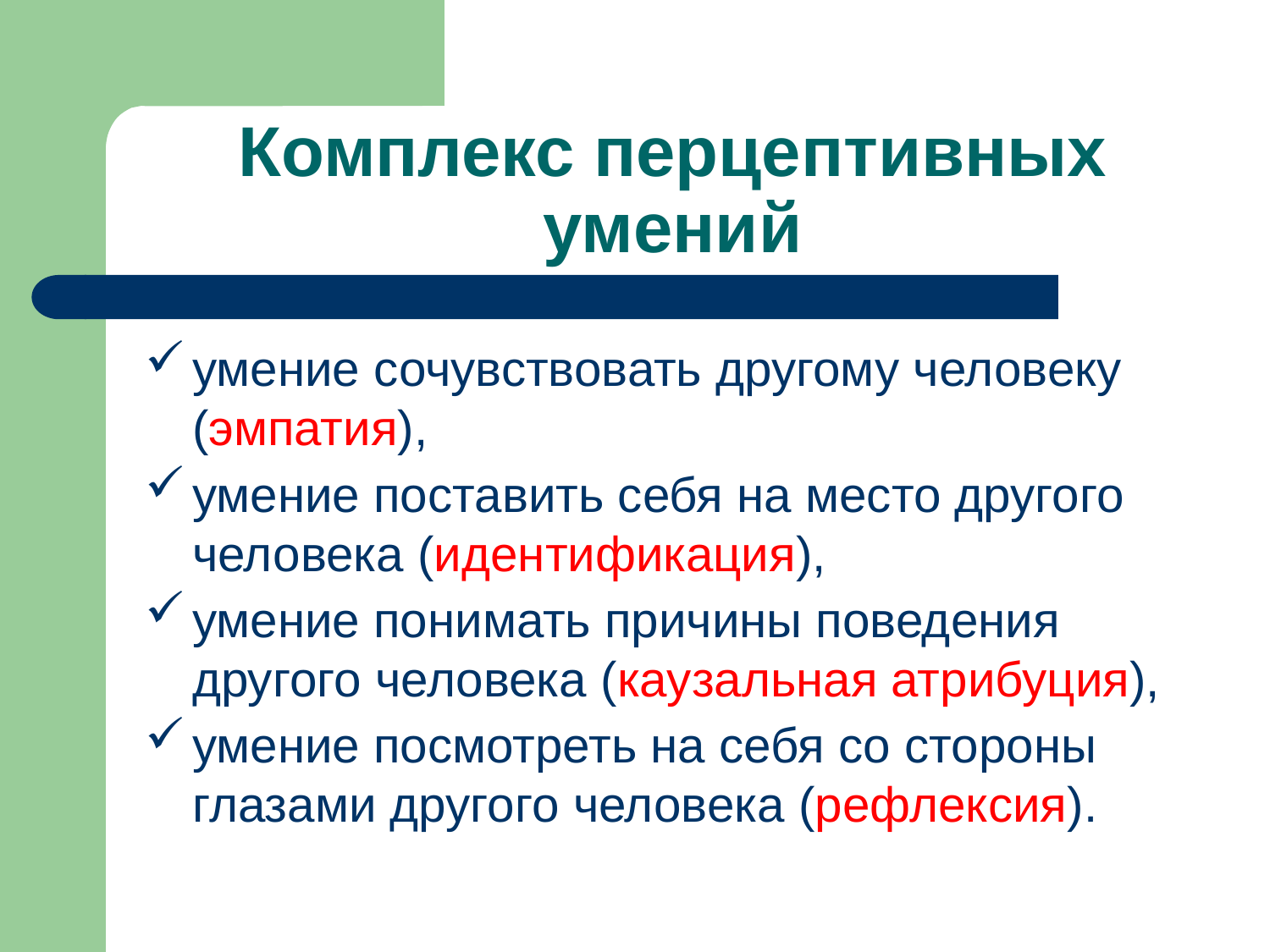

# Комплекс перцептивных умений
умение сочувствовать другому человеку (эмпатия),
умение поставить себя на место другого человека (идентификация),
умение понимать причины поведения другого человека (каузальная атрибуция),
умение посмотреть на себя со стороны глазами другого человека (рефлексия).